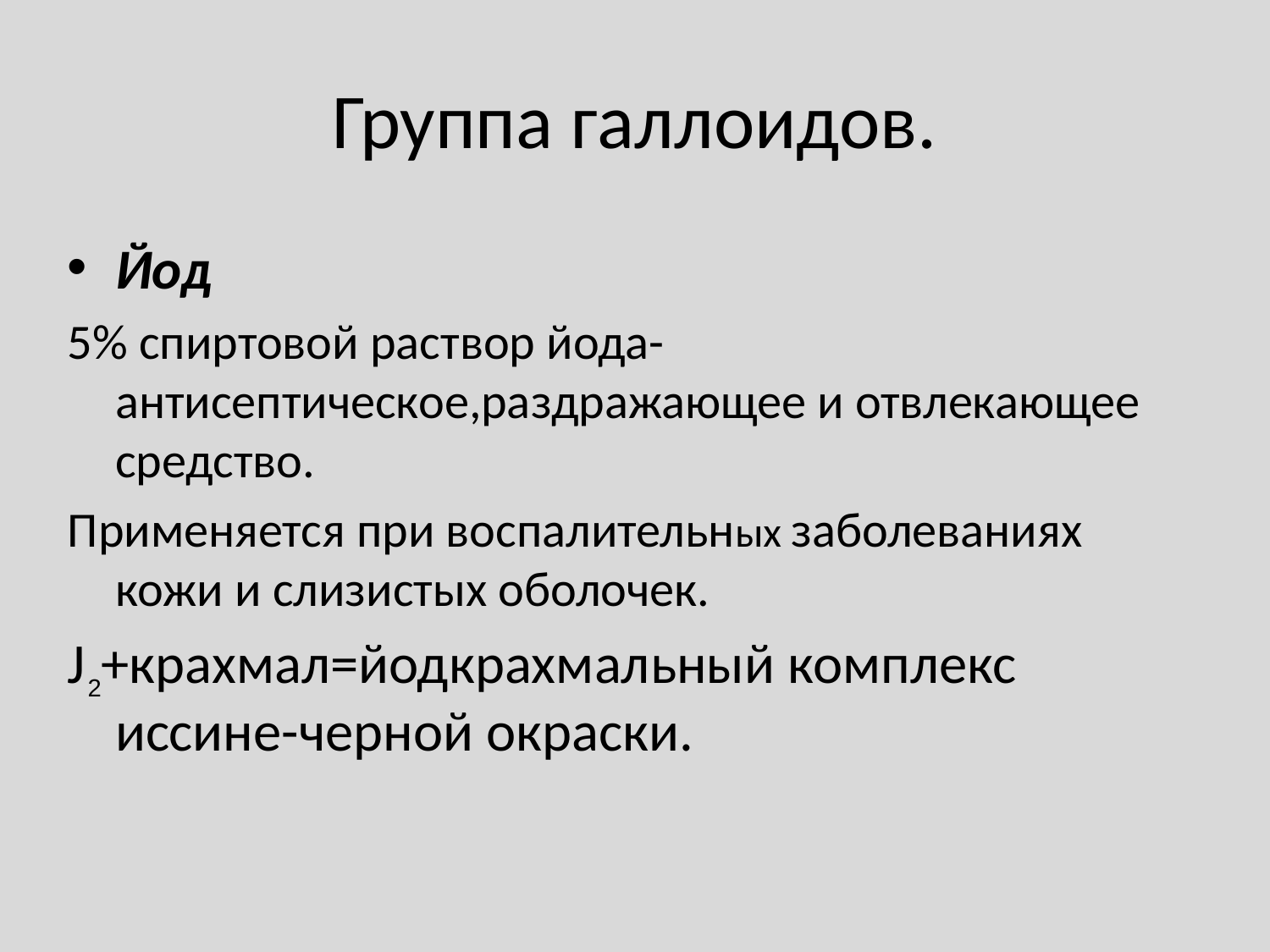

# Группа галлоидов.
Йод
5% спиртовой раствор йода-антисептическое,раздражающее и отвлекающее средство.
Применяется при воспалительных заболеваниях кожи и слизистых оболочек.
J +крахмал=йодкрахмальный комплекс иссине-черной окраски.

2